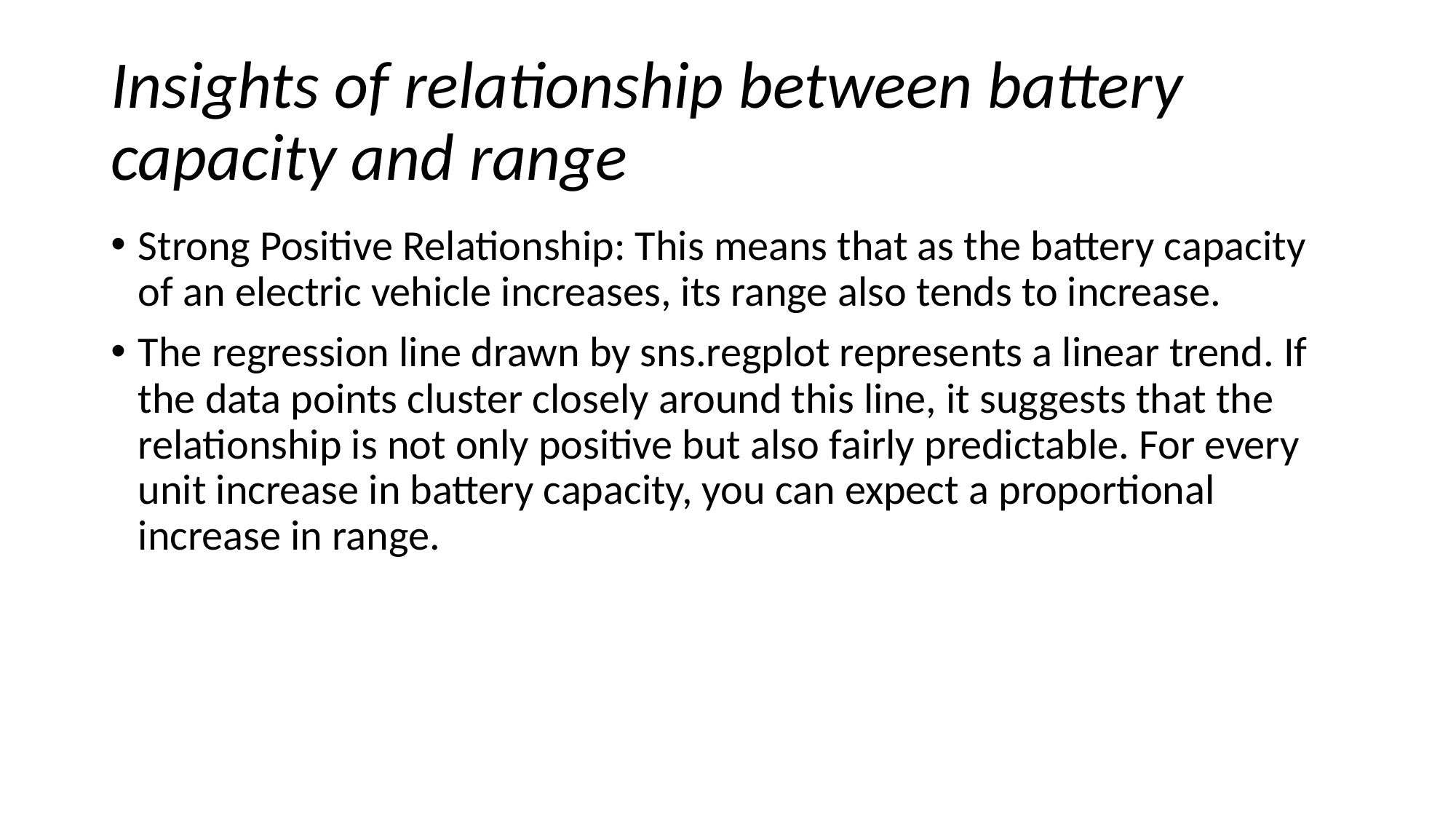

# Insights of relationship between battery capacity and range
Strong Positive Relationship: This means that as the battery capacity of an electric vehicle increases, its range also tends to increase.
The regression line drawn by sns.regplot represents a linear trend. If the data points cluster closely around this line, it suggests that the relationship is not only positive but also fairly predictable. For every unit increase in battery capacity, you can expect a proportional increase in range.